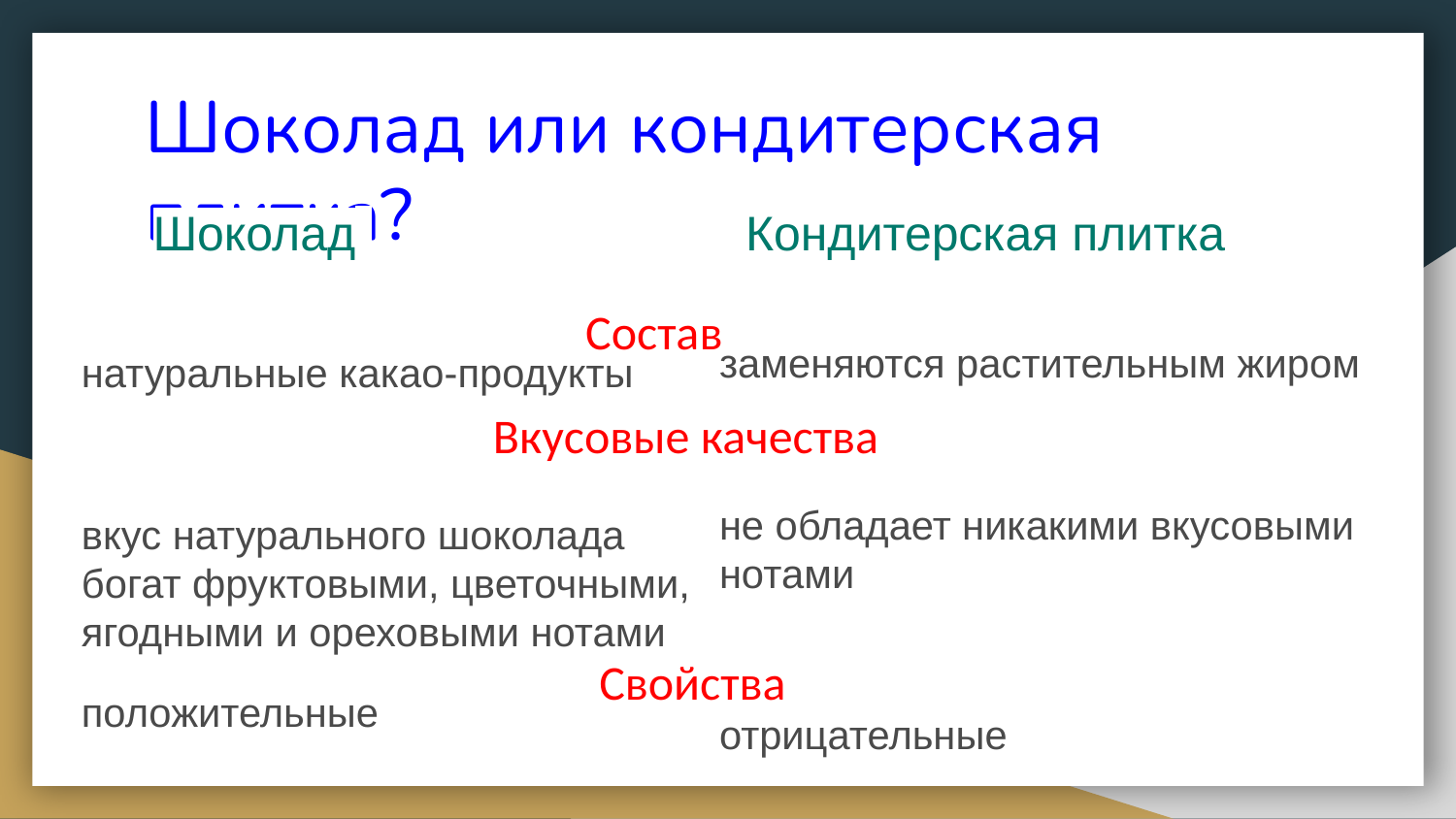

# Шоколад или кондитерская плитка?
Шоколад
Кондитерская плитка
Состав
заменяются растительным жиром

не обладает никакими вкусовыми нотами

отрицательные

натуральные какао-продукты

вкус натурального шоколада богат фруктовыми, цветочными, ягодными и ореховыми нотами
положительные

Вкусовые качества

Свойства